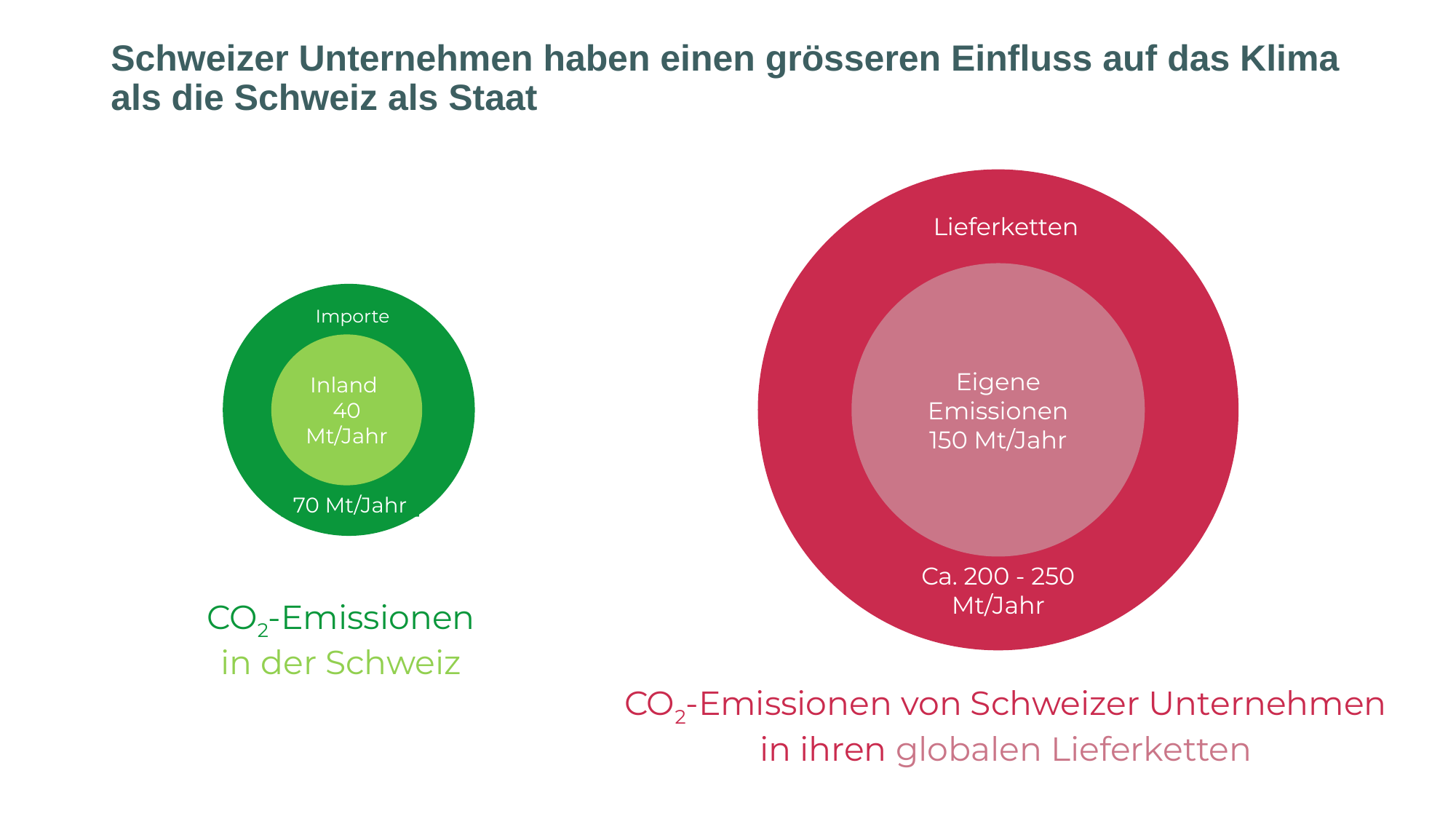

# Schweizer Unternehmen haben einen grösseren Einfluss auf das Klima als die Schweiz als Staat

Lieferketten
Eigene Emissionen
150 Mt/Jahr
Ca. 200 - 250 Mt/Jahr

Inland
40 Mt/Jahr
Importe
70 Mt/Jahr
CO2-Emissionen
in der Schweiz
CO2-Emissionen von Schweizer Unternehmen in ihren globalen Lieferketten